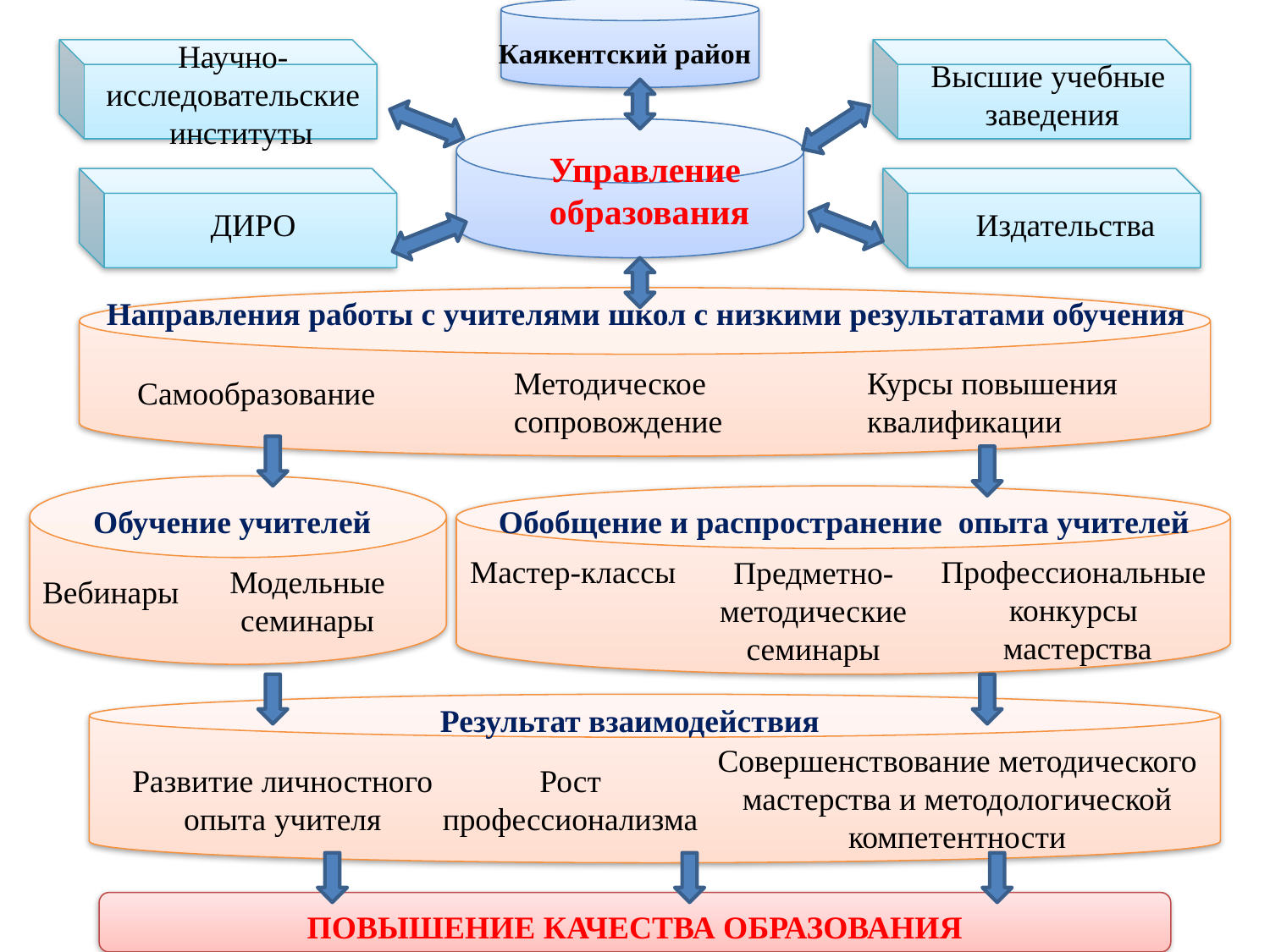

Научно-исследовательские
  институты
Каякентский район

Высшие учебные
 заведения

Управление
 образования

           ДИРО
Издательства

Направления работы с учителями школ с низкими результатами обучения

Методическое
сопровождение
Курсы повышения
квалификации
Самообразование

Обучение учителей
Обобщение и распространение  опыта учителей
Мастер-классы
Предметно-методические
семинары
Профессиональные
конкурсы
мастерства
Модельные семинары
Вебинары

Результат взаимодействия
Совершенствование методического мастерства и методологической компетентности
Развитие личностного опыта учителя
Рост профессионализма

ПОВЫШЕНИЕ КАЧЕСТВА ОБРАЗОВАНИЯ